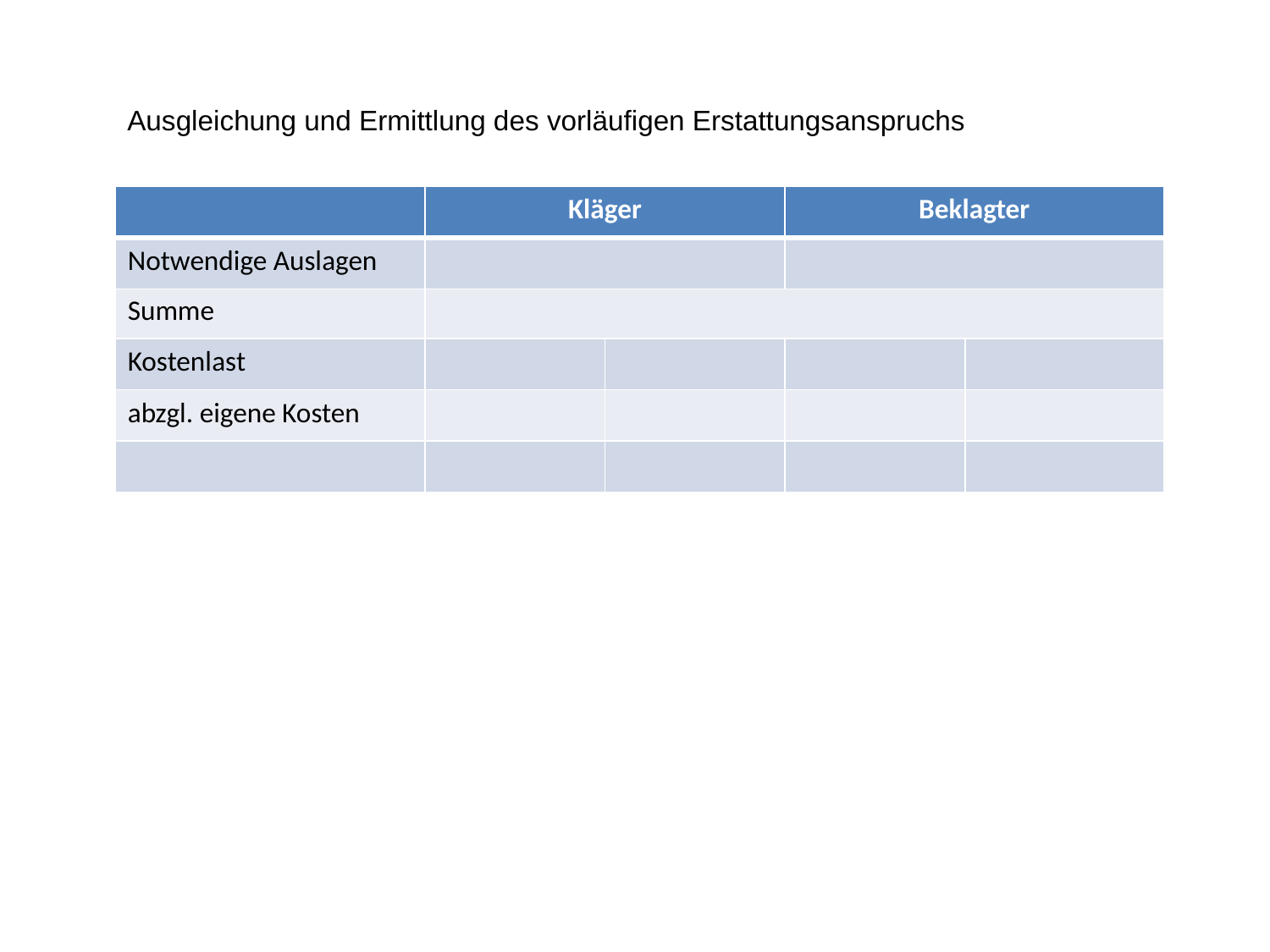

Ausgleichung und Ermittlung des vorläufigen Erstattungsanspruchs
|  | Kläger |  | Beklagter |  |
| --- | --- | --- | --- | --- |
| Notwendige Auslagen |  |  |  |  |
| Summe |  |  |  |  |
| Kostenlast |  |  |  |  |
| abzgl. eigene Kosten |  |  |  |  |
|  |  |  |  |  |